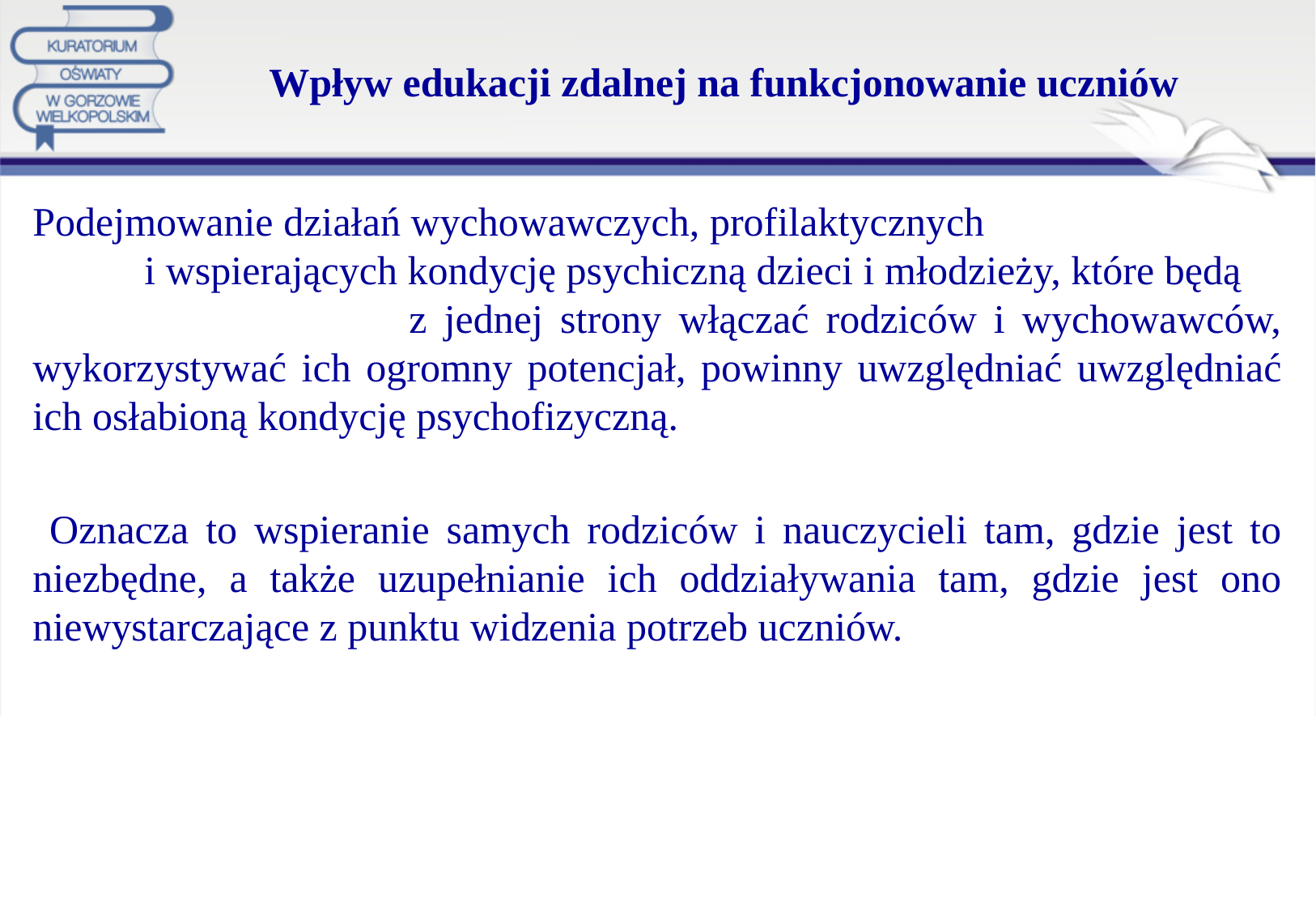

# Wpływ edukacji zdalnej na funkcjonowanie uczniów
Podejmowanie działań wychowawczych, profilaktycznych                                         i wspierających kondycję psychiczną dzieci i młodzieży, które będą                           z jednej strony włączać rodziców i wychowawców, wykorzystywać ich ogromny potencjał, powinny uwzględniać uwzględniać ich osłabioną kondycję psychofizyczną.

 Oznacza to wspieranie samych rodziców i nauczycieli tam, gdzie jest to niezbędne, a także uzupełnianie ich oddziaływania tam, gdzie jest ono niewystarczające z punktu widzenia potrzeb uczniów.